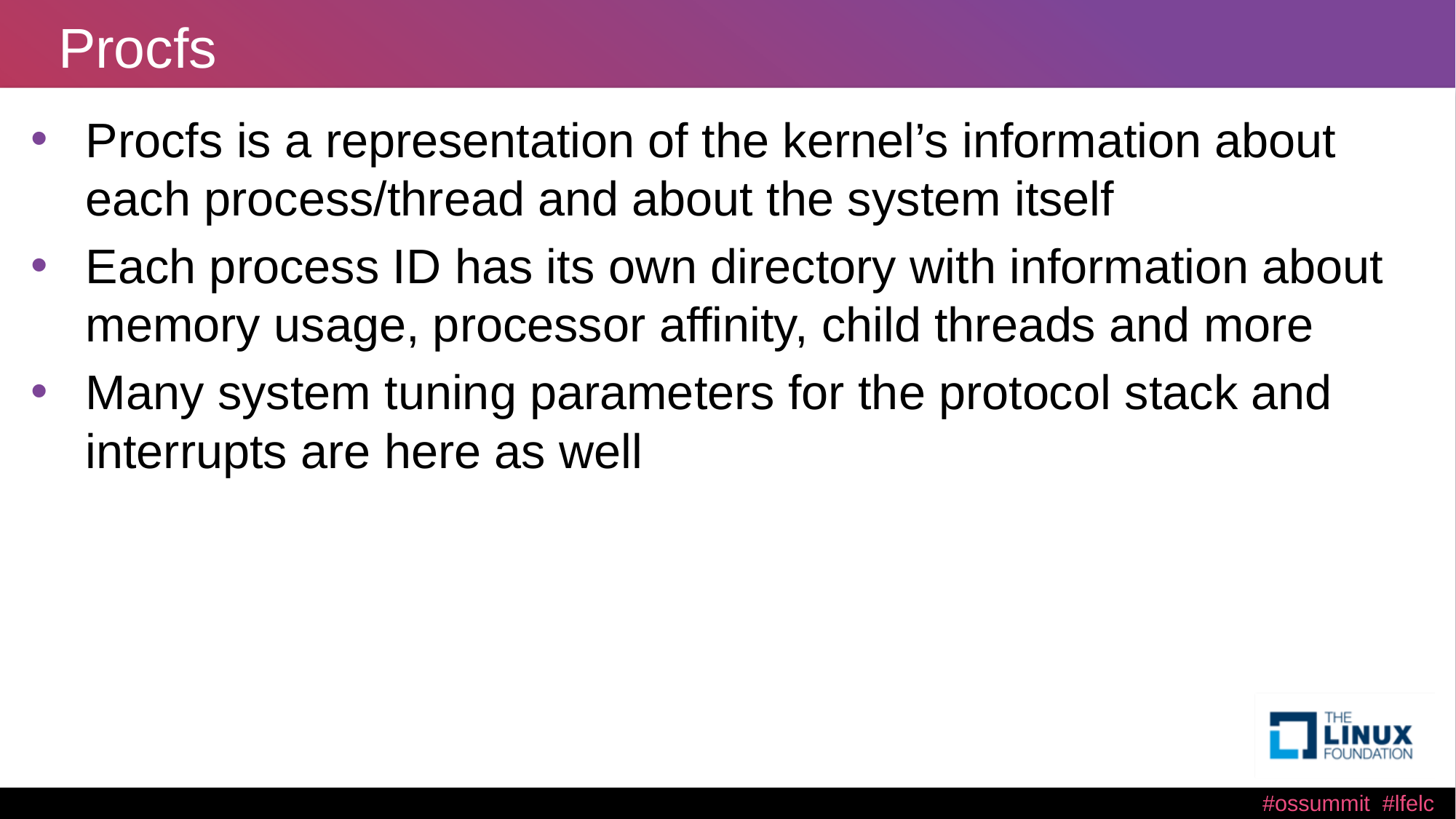

# Procfs
Procfs is a representation of the kernel’s information about each process/thread and about the system itself
Each process ID has its own directory with information about memory usage, processor affinity, child threads and more
Many system tuning parameters for the protocol stack and interrupts are here as well